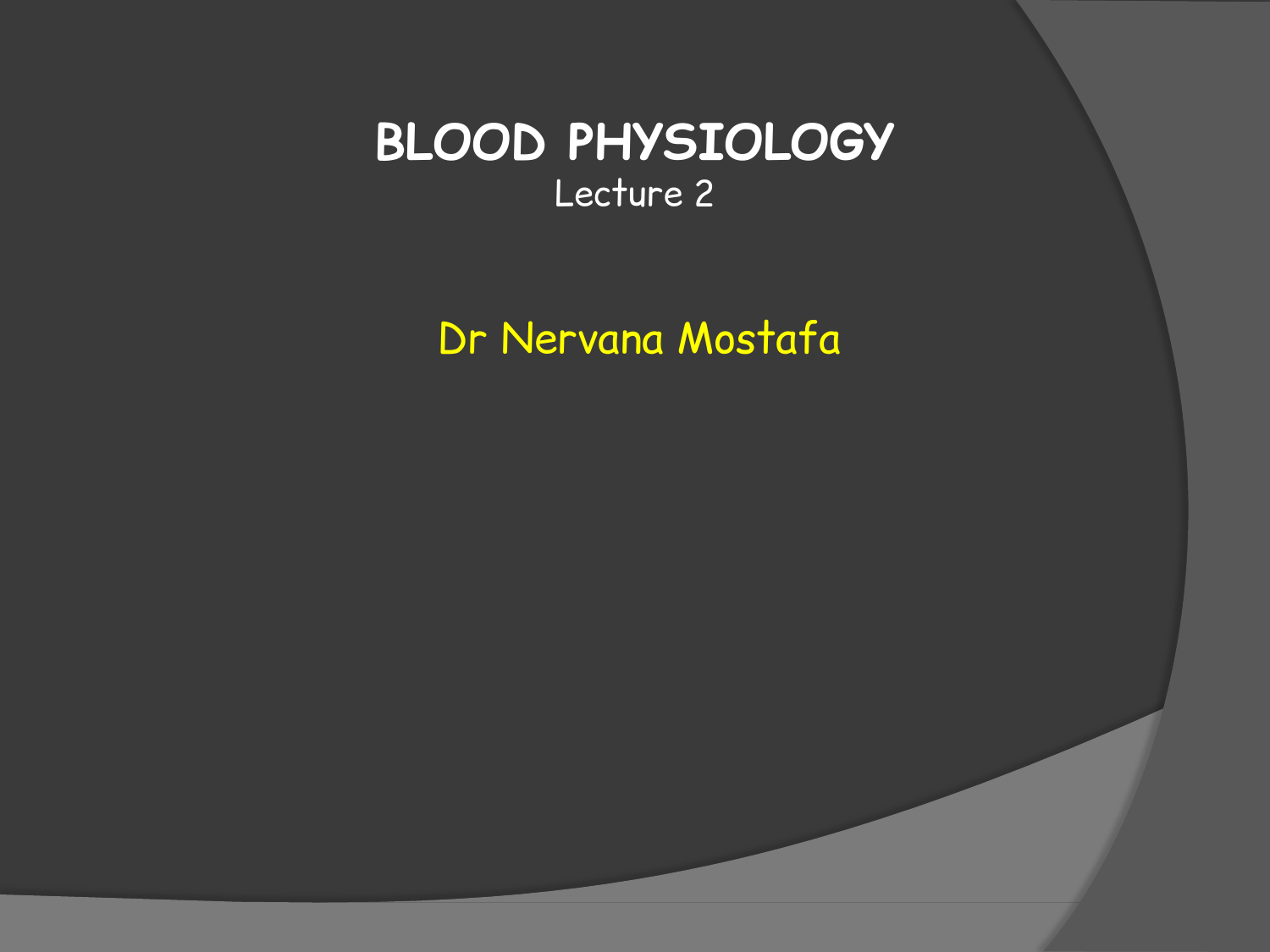

# BLOOD PHYSIOLOGY
Lecture 2
Dr Nervana Mostafa